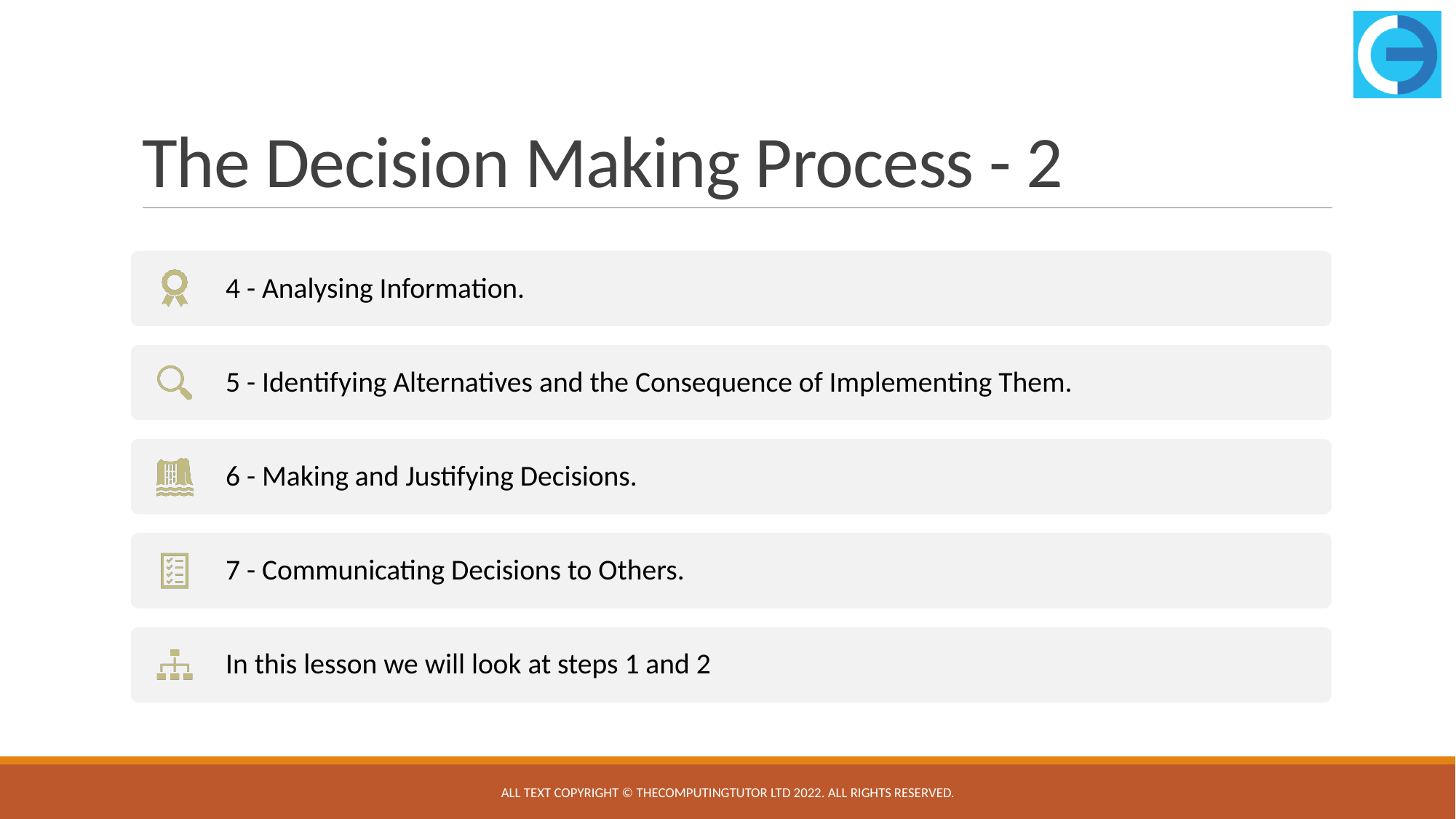

# The Decision Making Process - 2
4 - Analysing Information.
5 - Identifying Alternatives and the Consequence of Implementing Them.
6 - Making and Justifying Decisions.
7 - Communicating Decisions to Others.
In this lesson we will look at steps 1 and 2
All text copyright © TheComputingTutor Ltd 2022. All rights Reserved.